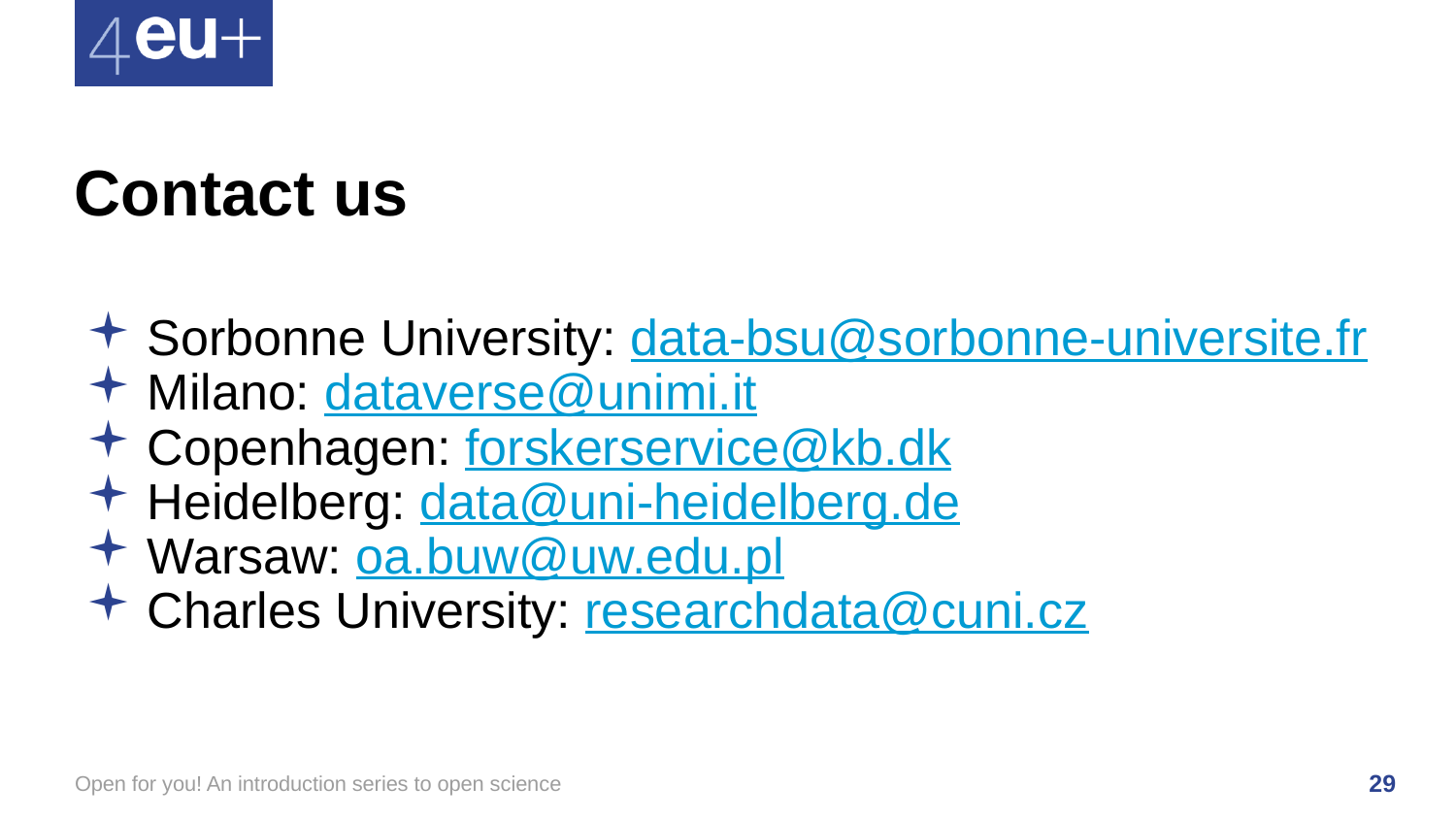

# Contact us
Sorbonne University: data-bsu@sorbonne-universite.fr
Milano: dataverse@unimi.it
Copenhagen: forskerservice@kb.dk
Heidelberg: data@uni-heidelberg.de
Warsaw: oa.buw@uw.edu.pl
Charles University: researchdata@cuni.cz
Open for you! An introduction series to open science
29